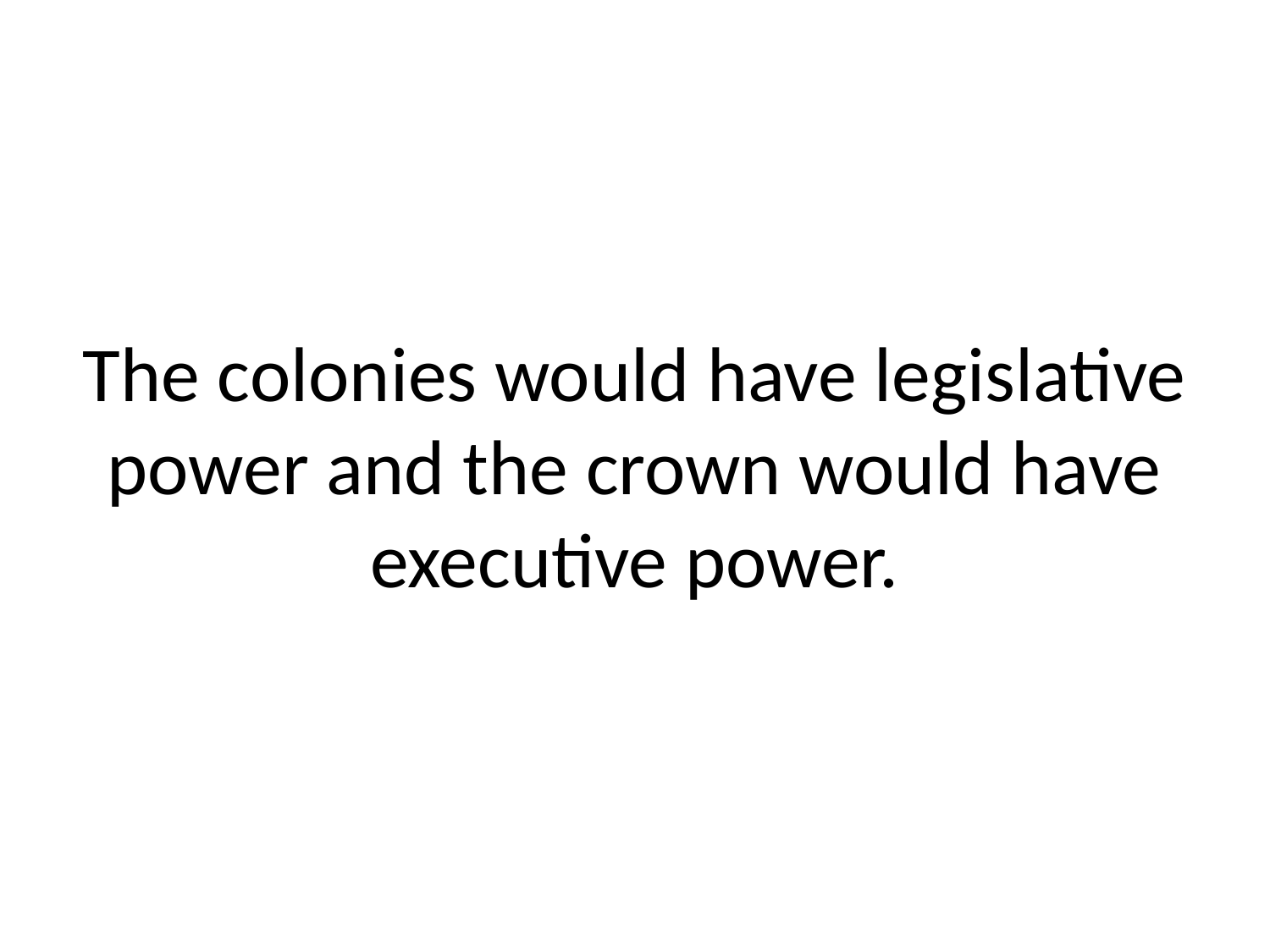

# The colonies would have legislative power and the crown would have executive power.